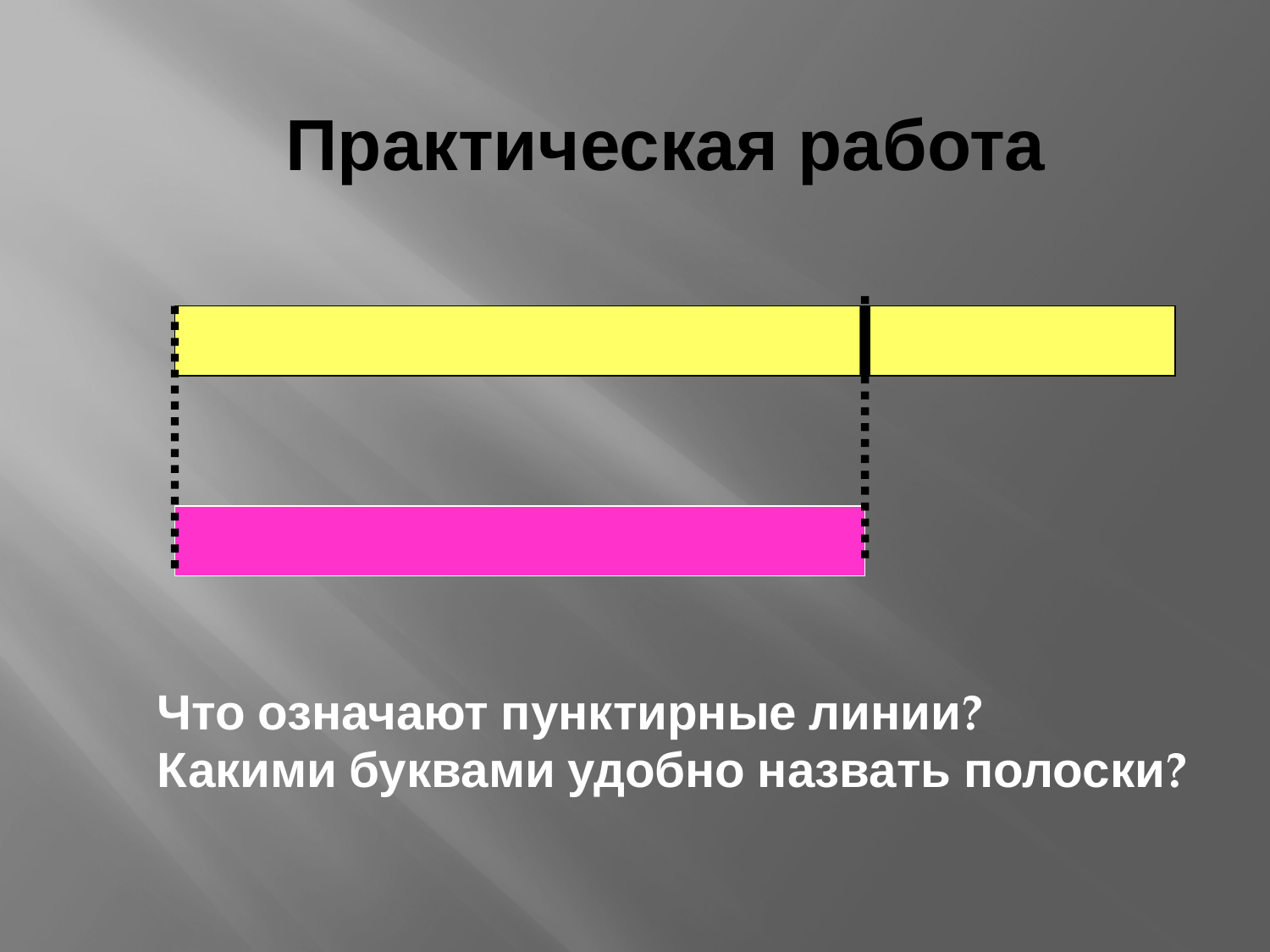

# Практическая работа

Что означают пунктирные линии?
Какими буквами удобно назвать полоски?